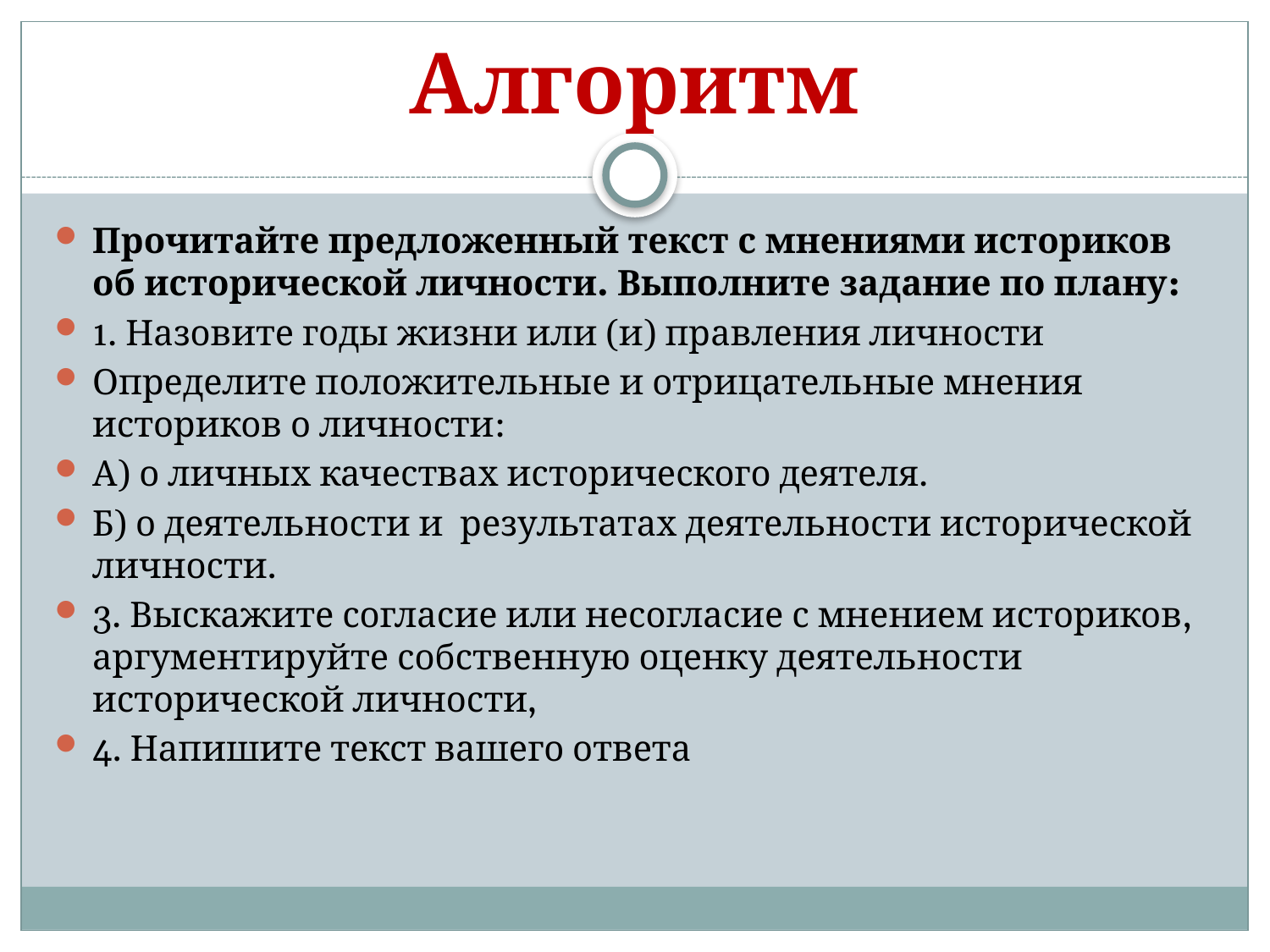

# Алгоритм
Прочитайте предложенный текст с мнениями историков об исторической личности. Выполните задание по плану:
1. Назовите годы жизни или (и) правления личности
Определите положительные и отрицательные мнения историков о личности:
А) о личных качествах исторического деятеля.
Б) о деятельности и  результатах деятельности исторической личности.
3. Выскажите согласие или несогласие с мнением историков,   аргументируйте собственную оценку деятельности исторической личности,
4. Напишите текст вашего ответа